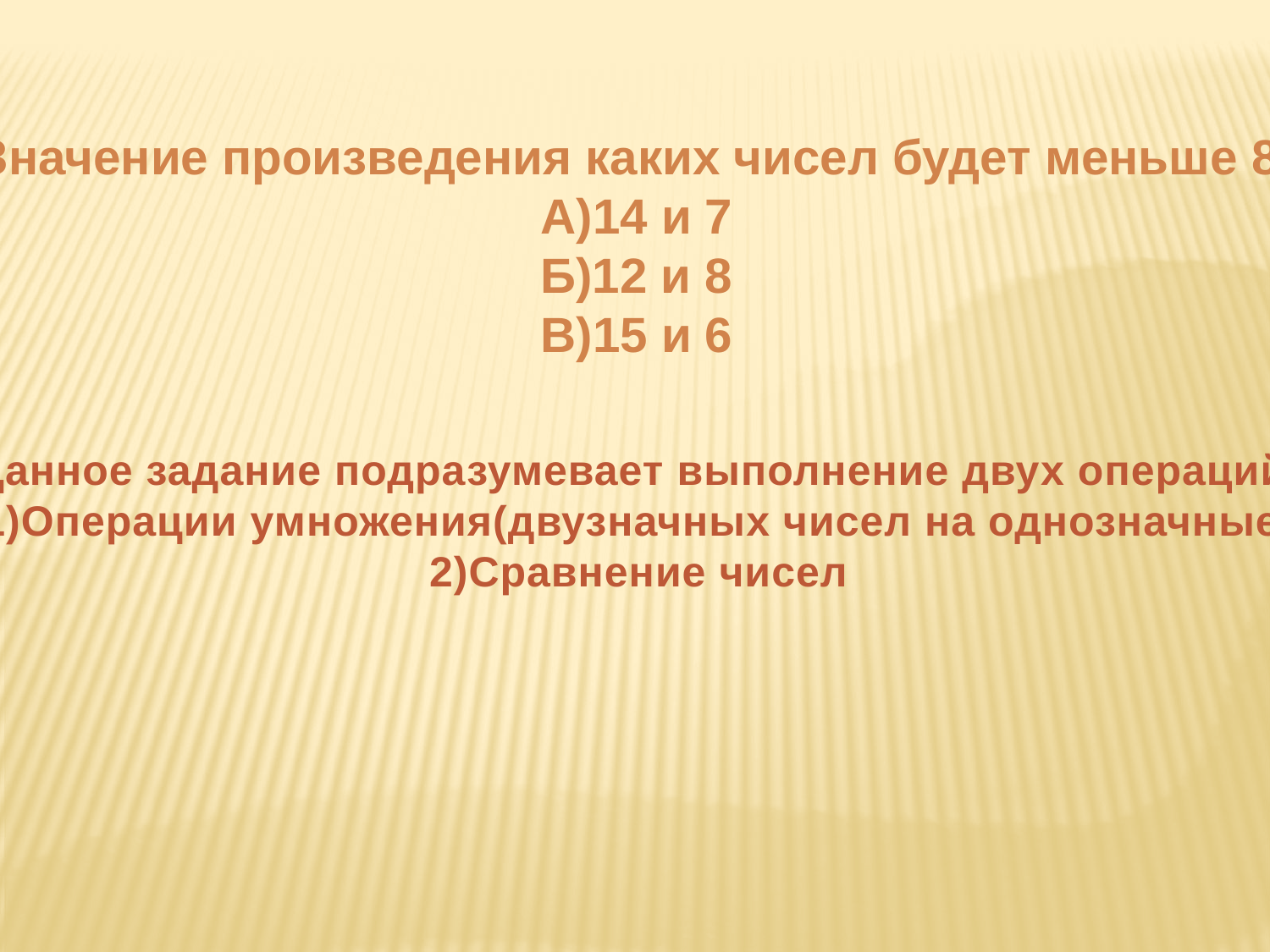

5.Значение произведения каких чисел будет меньше 80?
А)14 и 7
Б)12 и 8
В)15 и 6

Данное задание подразумевает выполнение двух операций:
1)Операции умножения(двузначных чисел на однозначные)
2)Сравнение чисел